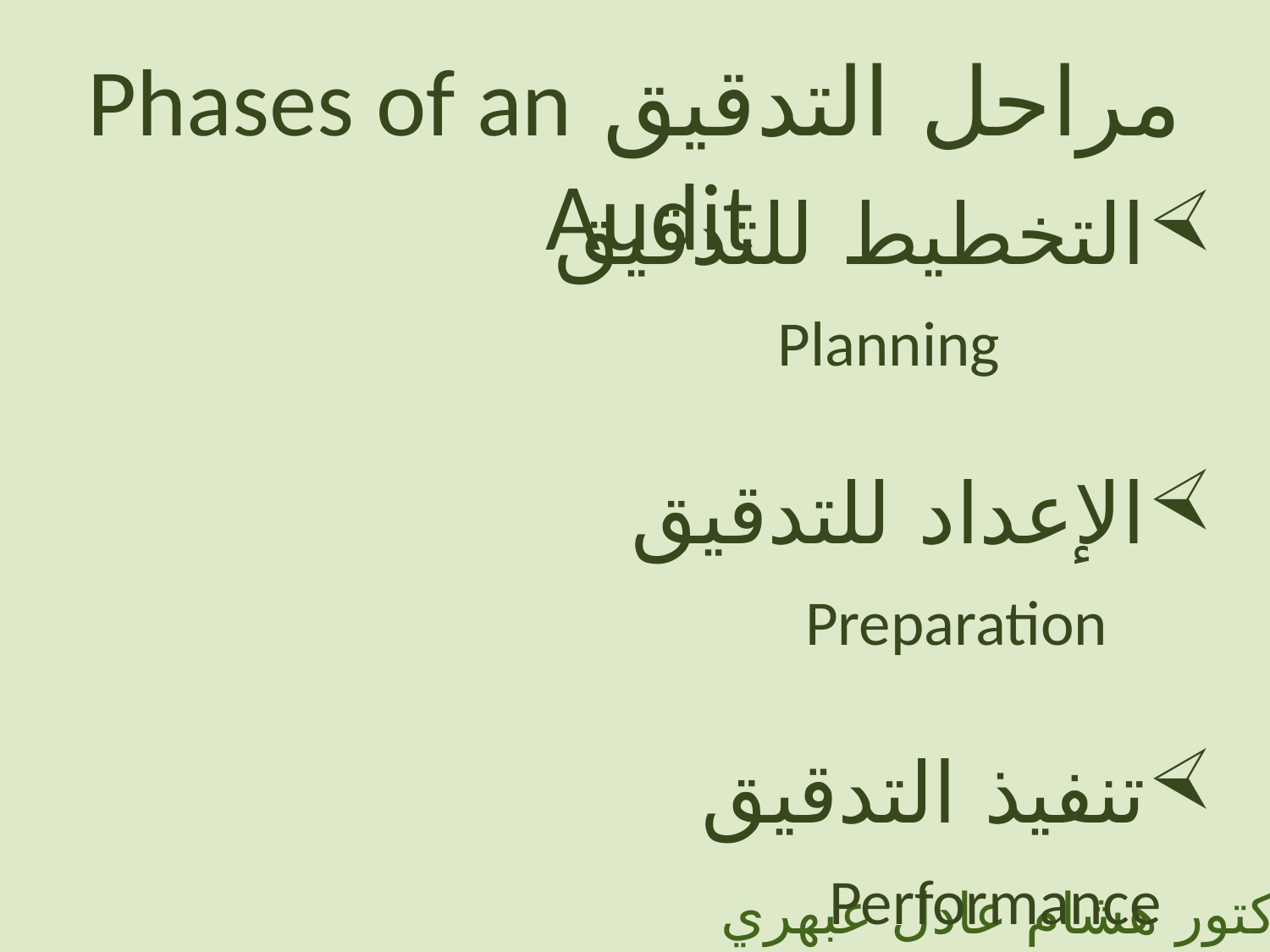

مراحل التدقيق Phases of an Audit
التخطيط للتدقيق                           Planning
الإعداد للتدقيق                          Preparation
تنفيذ التدقيق                           Performance
التقرير والمتابعة       Reporting And Follow-up

REMEMBER   ( 6 P’s )
Proper Planning And Preparation Prevent Poor Performance
الدكتور هشام عادل عبهري